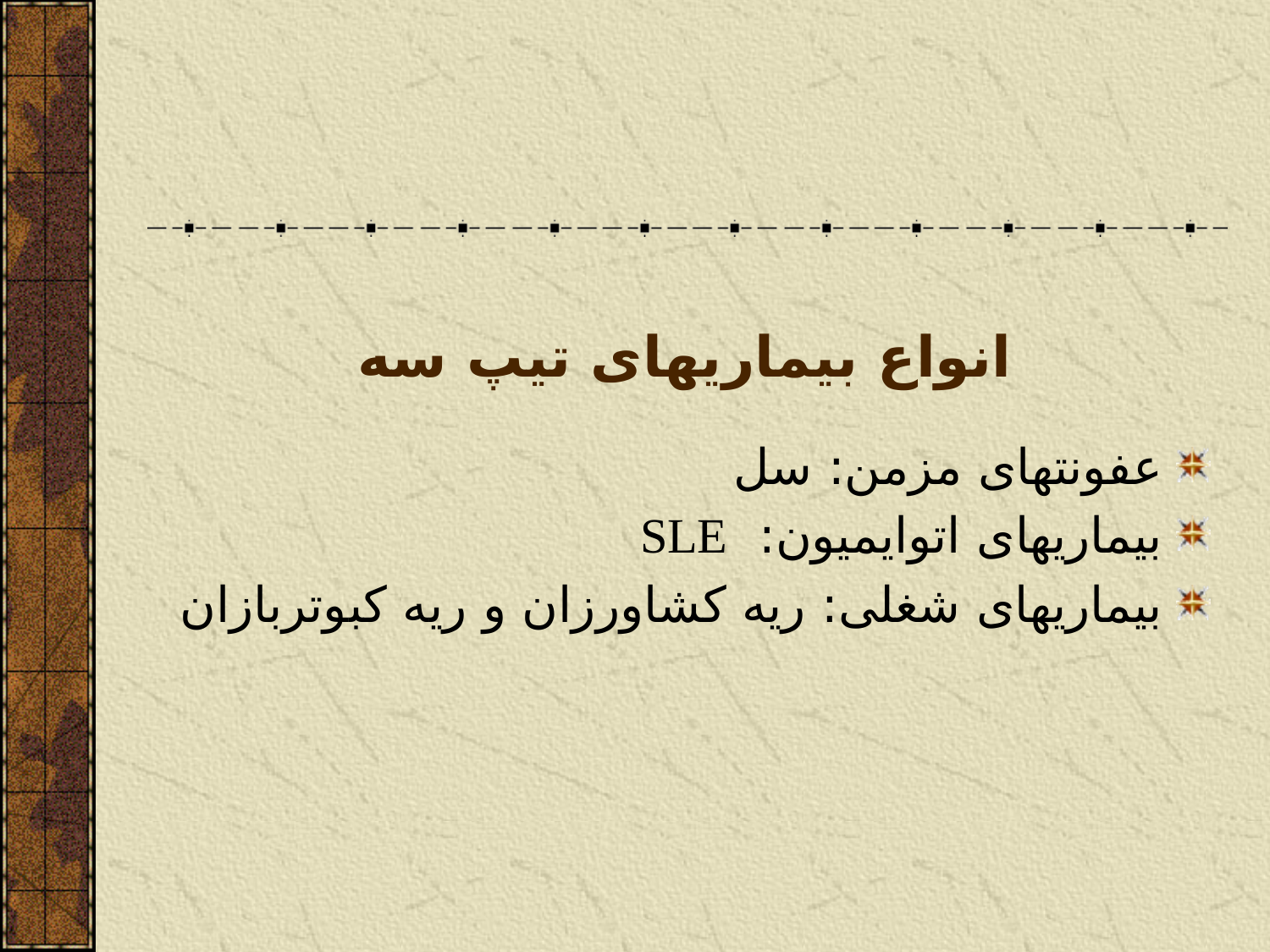

# انواع بيماريهای تيپ سه
عفونتهای مزمن: سل
بیماریهای اتوایمیون:  SLE
بیماریهای شغلی: ریه کشاورزان و ریه کبوتربازان